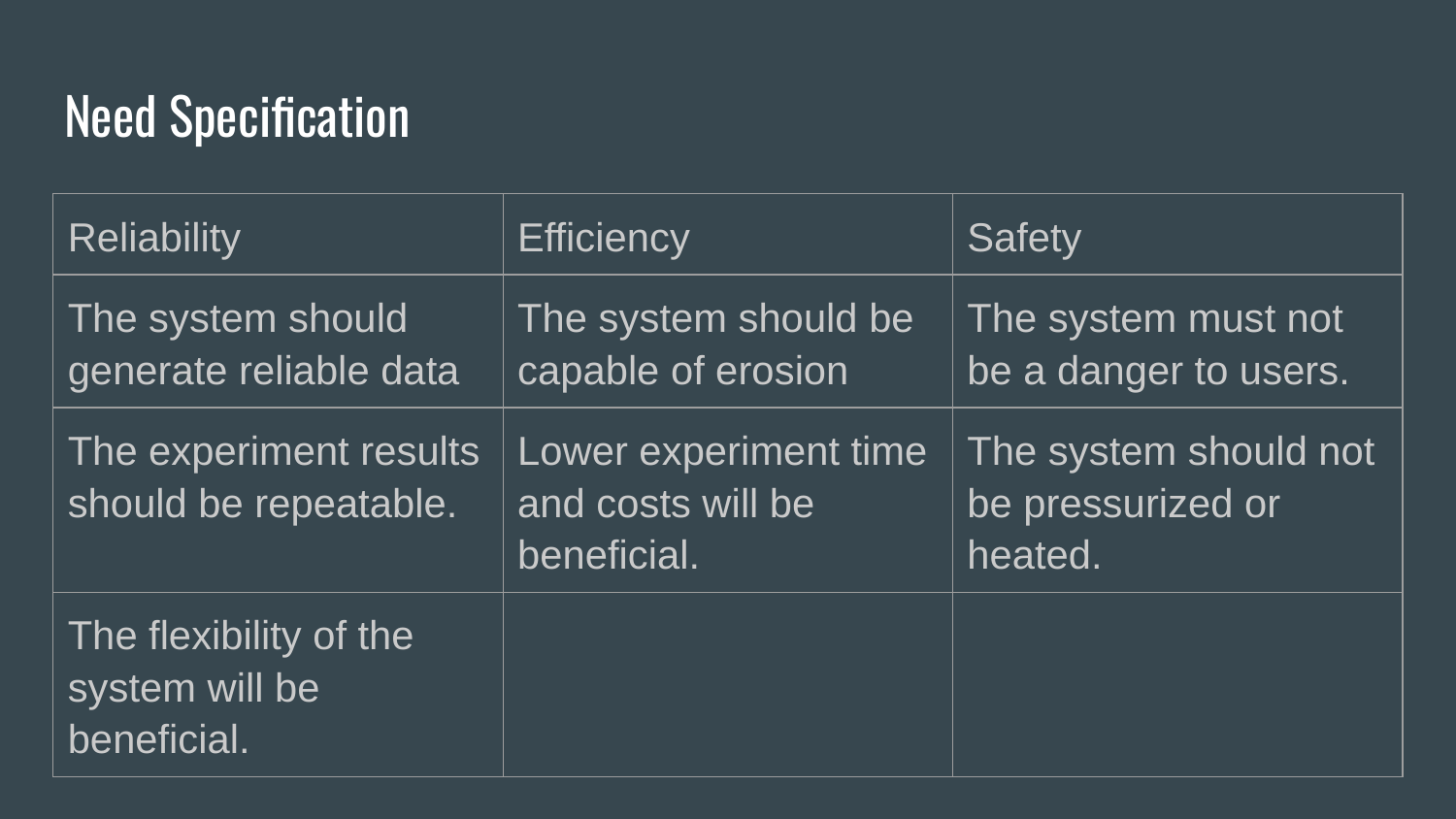

# Need Specification
| Reliability | Efficiency | Safety |
| --- | --- | --- |
| The system should generate reliable data | The system should be capable of erosion | The system must not be a danger to users. |
| The experiment results should be repeatable. | Lower experiment time and costs will be beneficial. | The system should not be pressurized or heated. |
| The flexibility of the system will be beneficial. |  |  |